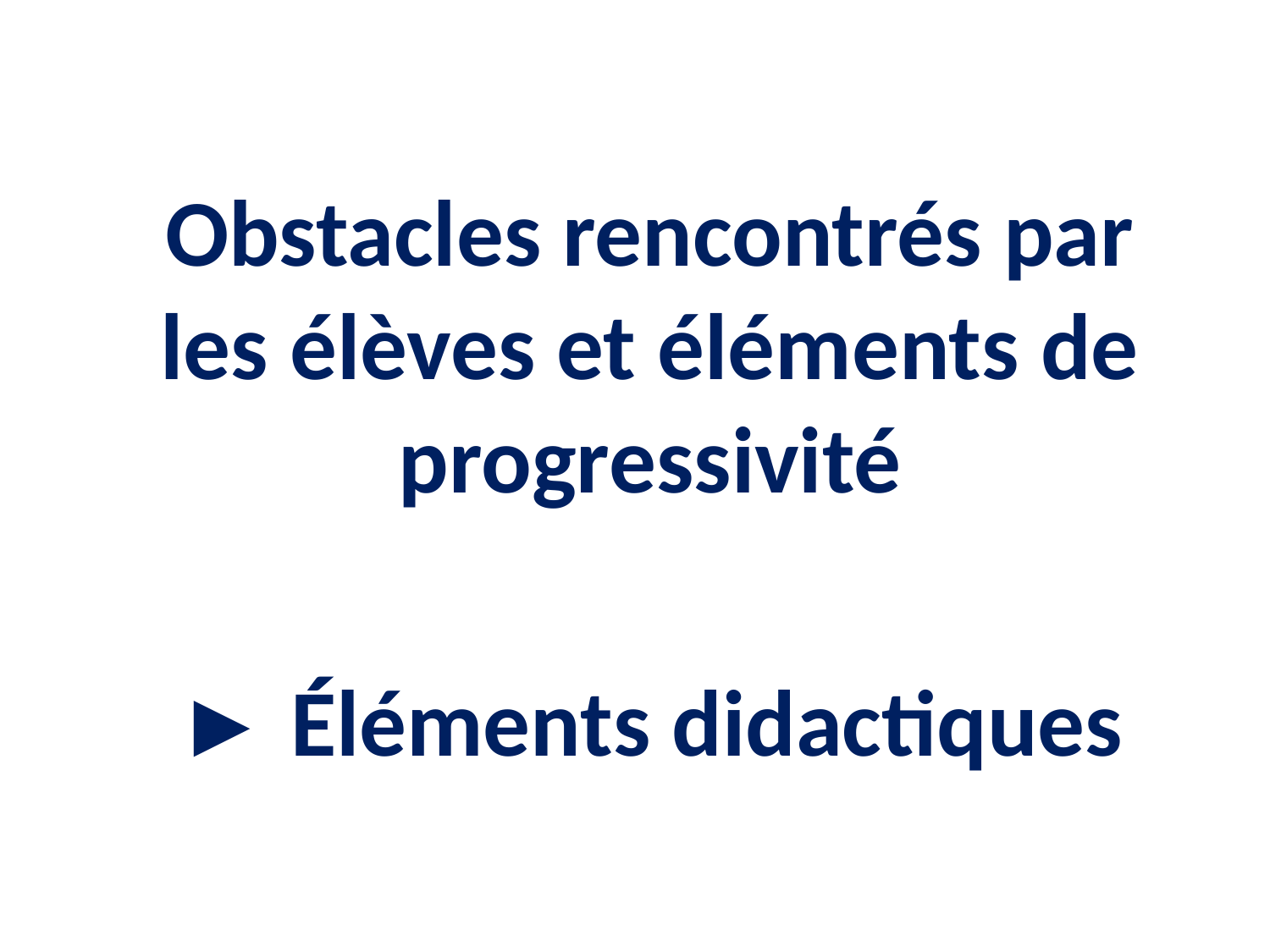

Obstacles rencontrés par les élèves et éléments de progressivité

► Éléments didactiques